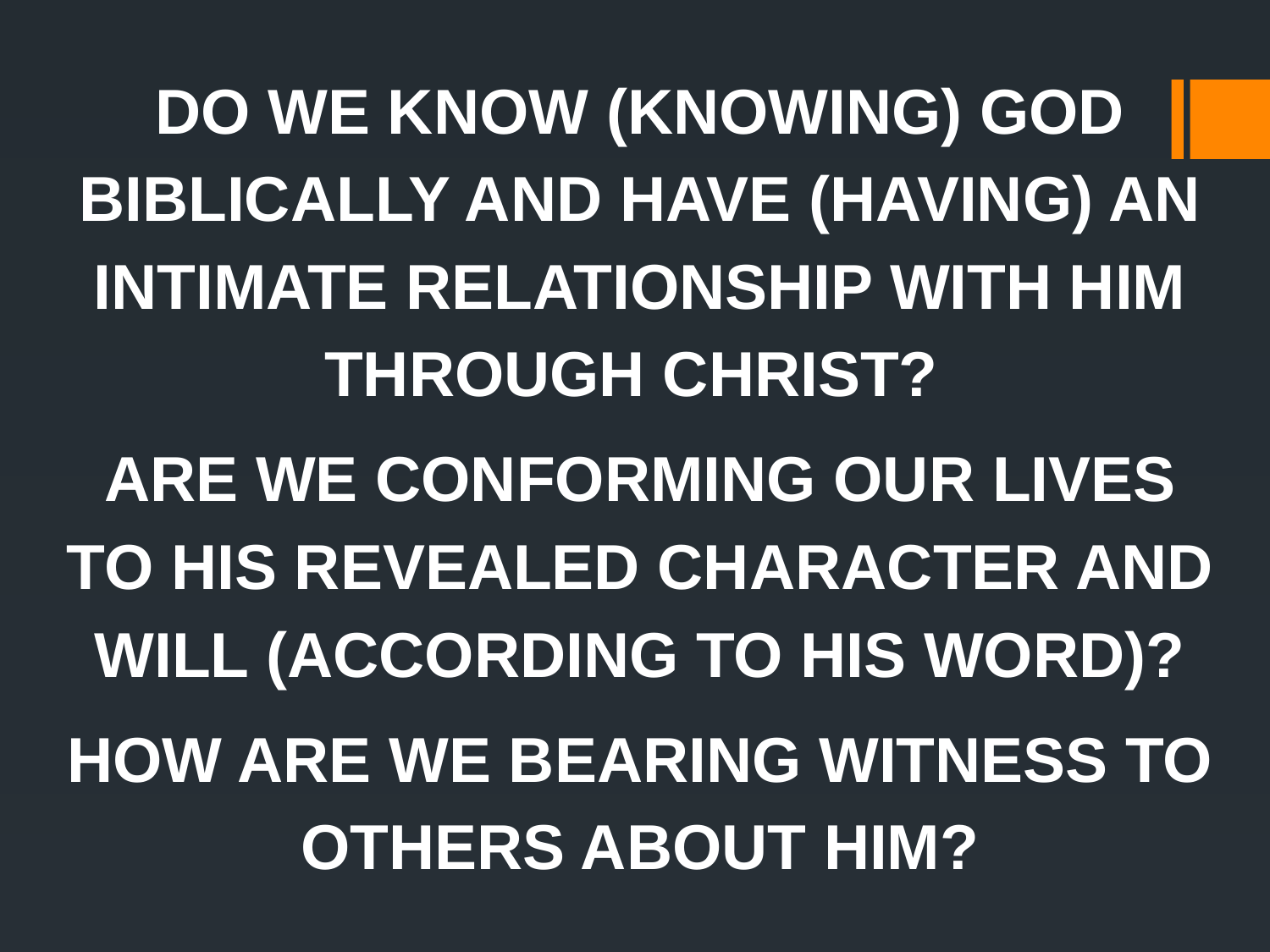

DO WE KNOW (KNOWING) GOD BIBLICALLY AND HAVE (HAVING) AN INTIMATE RELATIONSHIP WITH HIM THROUGH CHRIST?
ARE WE CONFORMING OUR LIVES TO HIS REVEALED CHARACTER AND WILL (ACCORDING TO HIS WORD)?
HOW ARE WE BEARING WITNESS TO OTHERS ABOUT HIM?